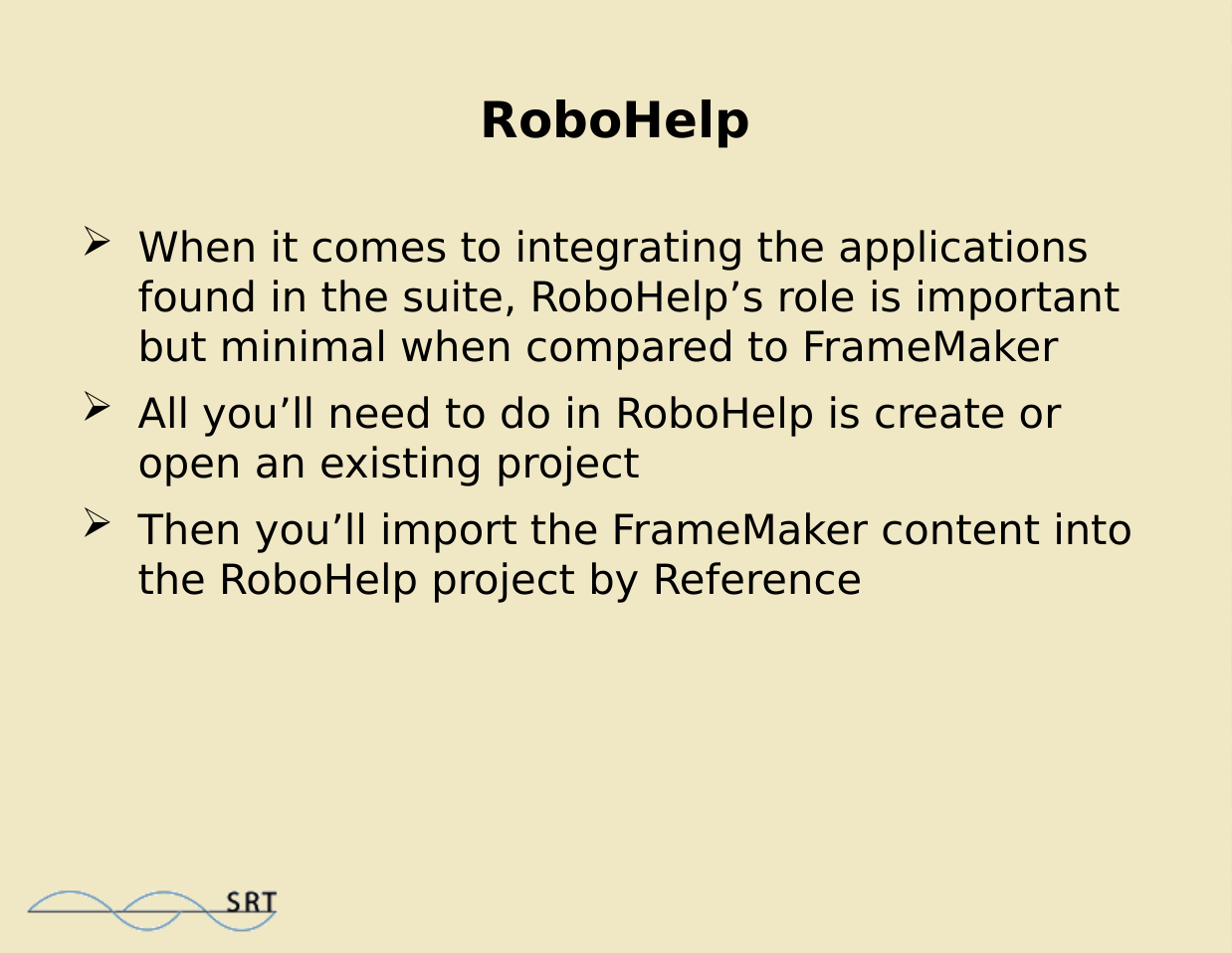

# RoboHelp
When it comes to integrating the applications found in the suite, RoboHelp’s role is important but minimal when compared to FrameMaker
All you’ll need to do in RoboHelp is create or open an existing project
Then you’ll import the FrameMaker content into the RoboHelp project by Reference